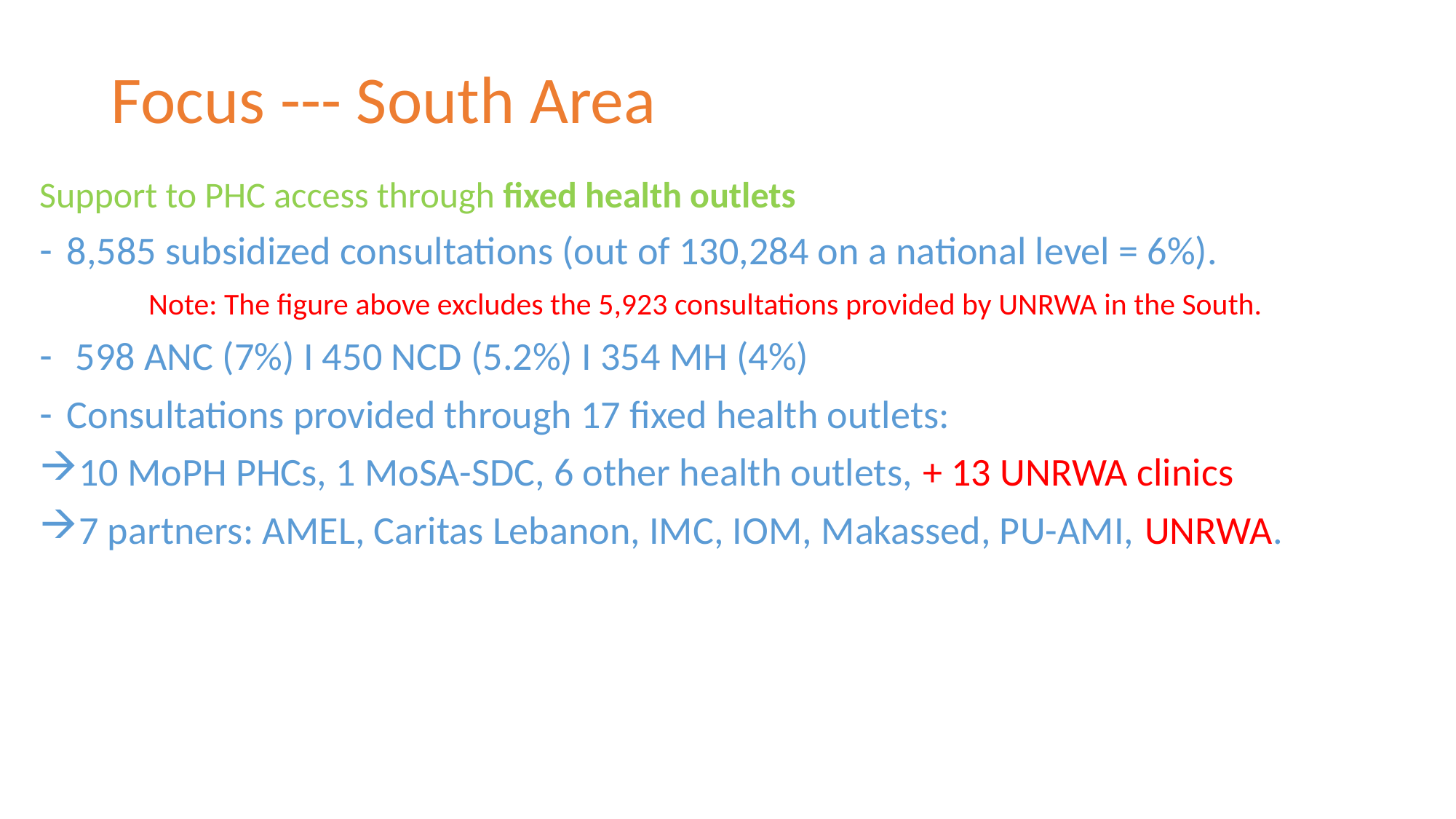

# Focus --- South Area
Support to PHC access through fixed health outlets
8,585 subsidized consultations (out of 130,284 on a national level = 6%).
	Note: The figure above excludes the 5,923 consultations provided by UNRWA in the South.
 598 ANC (7%) I 450 NCD (5.2%) I 354 MH (4%)
Consultations provided through 17 fixed health outlets:
10 MoPH PHCs, 1 MoSA-SDC, 6 other health outlets, + 13 UNRWA clinics
7 partners: AMEL, Caritas Lebanon, IMC, IOM, Makassed, PU-AMI, UNRWA.